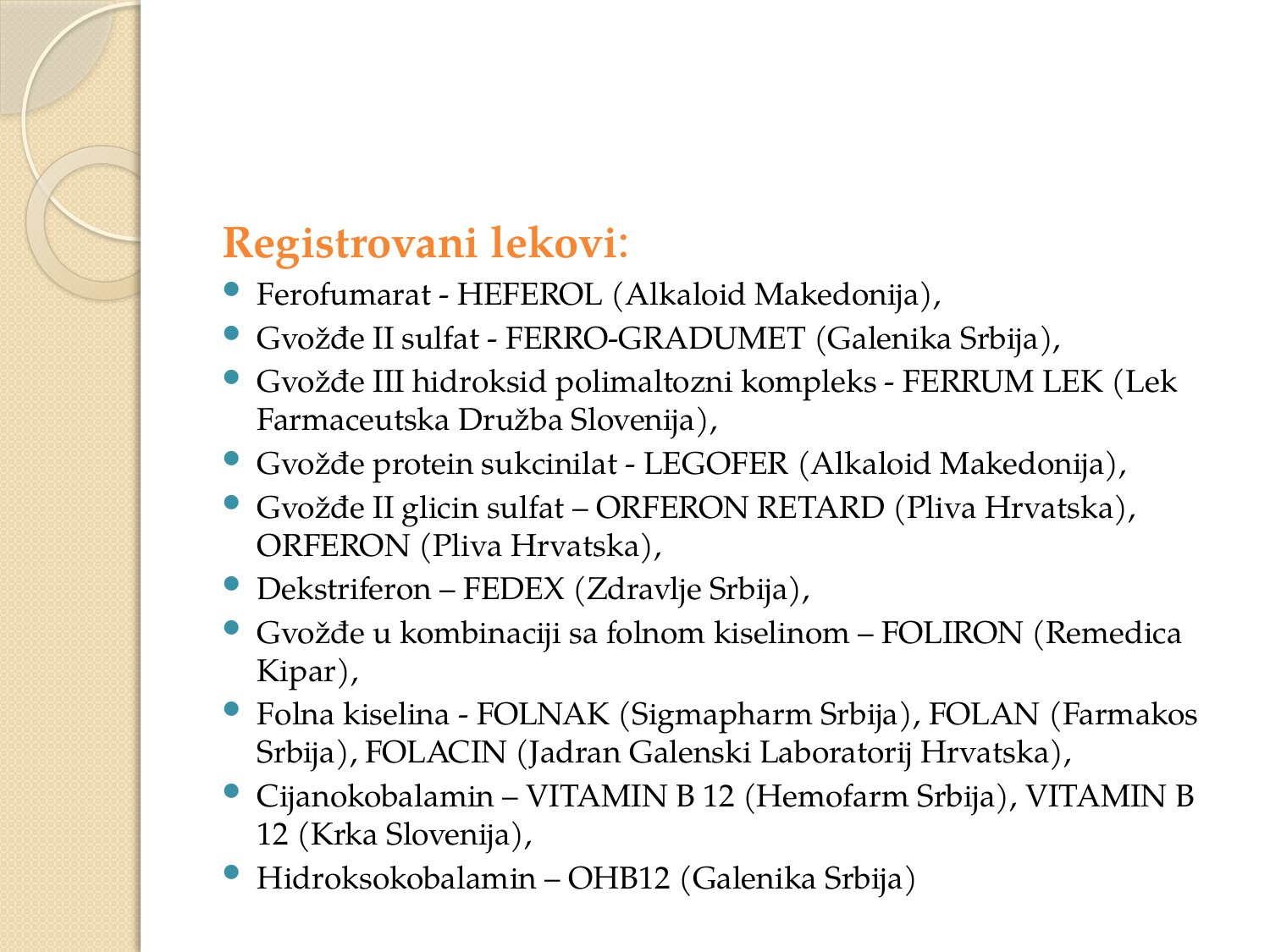

#
Registrovani lekovi:
Ferofumarat - HEFEROL (Alkaloid Makedonija),
Gvožđe II sulfat - FERRO-GRADUMET (Galenika Srbija),
Gvožđe III hidroksid polimaltozni kompleks - FERRUM LEK (Lek Farmaceutska Družba Slovenija),
Gvožđe protein sukcinilat - LEGOFER (Alkaloid Makedonija),
Gvožđe II glicin sulfat – ORFERON RETARD (Pliva Hrvatska), ORFERON (Pliva Hrvatska),
Dekstriferon – FEDEX (Zdravlje Srbija),
Gvožđe u kombinaciji sa folnom kiselinom – FOLIRON (Remedica Kipar),
Folna kiselina - FOLNAK (Sigmapharm Srbija), FOLAN (Farmakos Srbija), FOLACIN (Jadran Galenski Laboratorij Hrvatska),
Cijanokobalamin – VITAMIN B 12 (Hemofarm Srbija), VITAMIN B 12 (Krka Slovenija),
Hidroksokobalamin – OHB12 (Galenika Srbija)